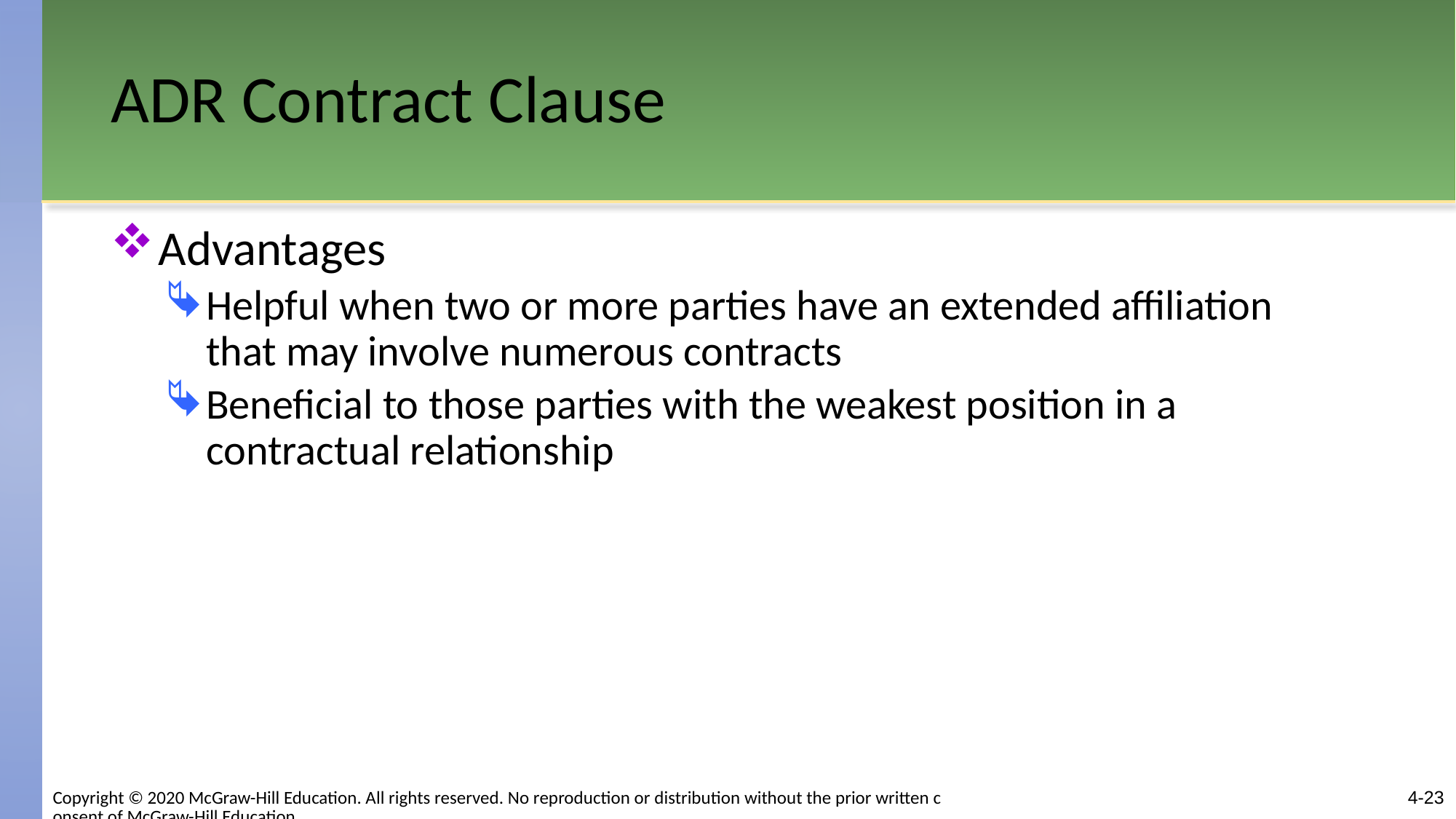

# ADR Contract Clause
Advantages
Helpful when two or more parties have an extended affiliation that may involve numerous contracts
Beneficial to those parties with the weakest position in a contractual relationship
4-23
Copyright © 2020 McGraw-Hill Education. All rights reserved. No reproduction or distribution without the prior written consent of McGraw-Hill Education.